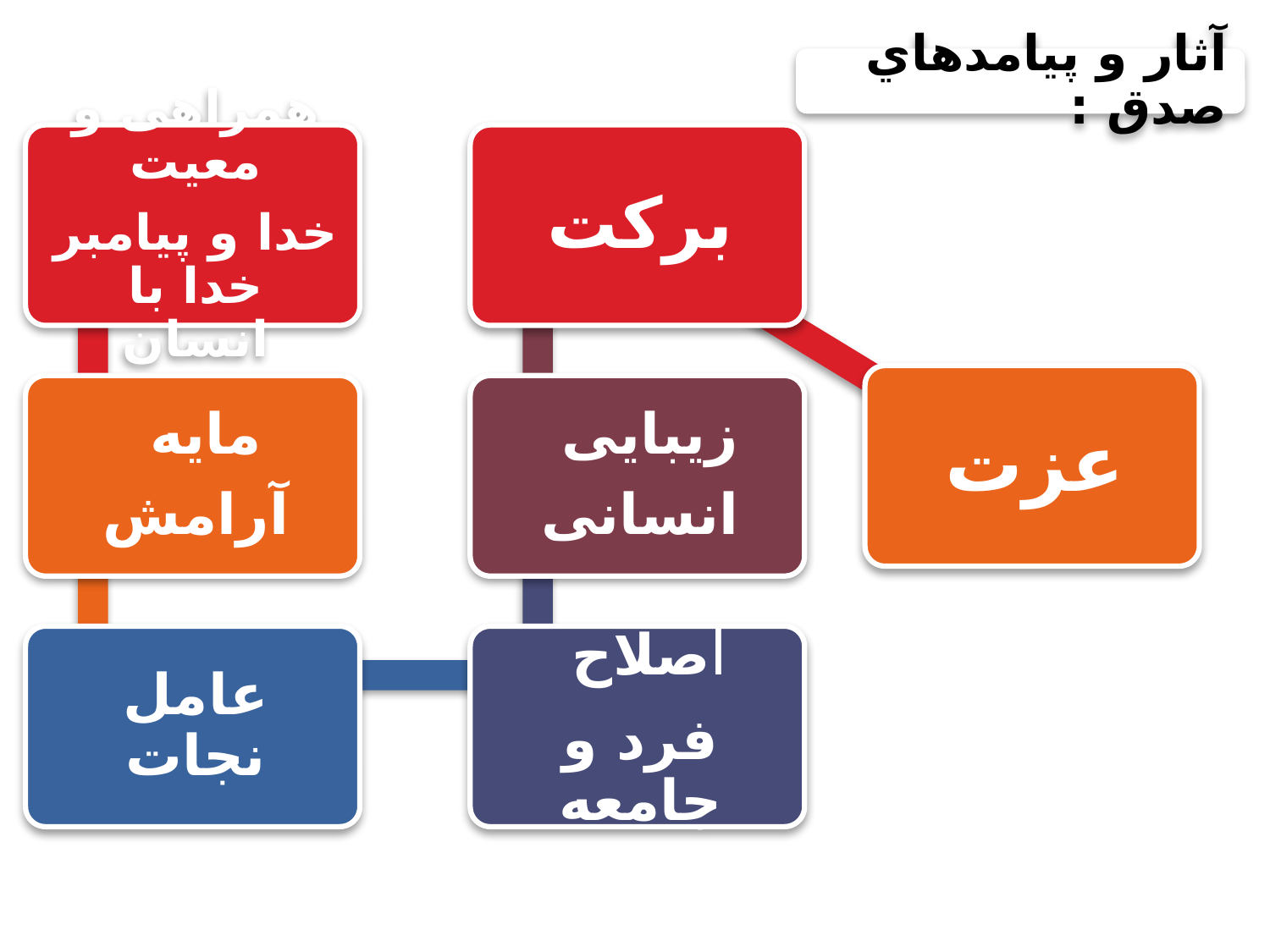

همراهی و معیت
خدا و پیامبر خدا با انسان
مایه
آرامش
عامل نجات
اصلاح
فرد و جامعه
زیبایی
انسانی
برکت
عزت
آثار و پيامدهاي صدق :